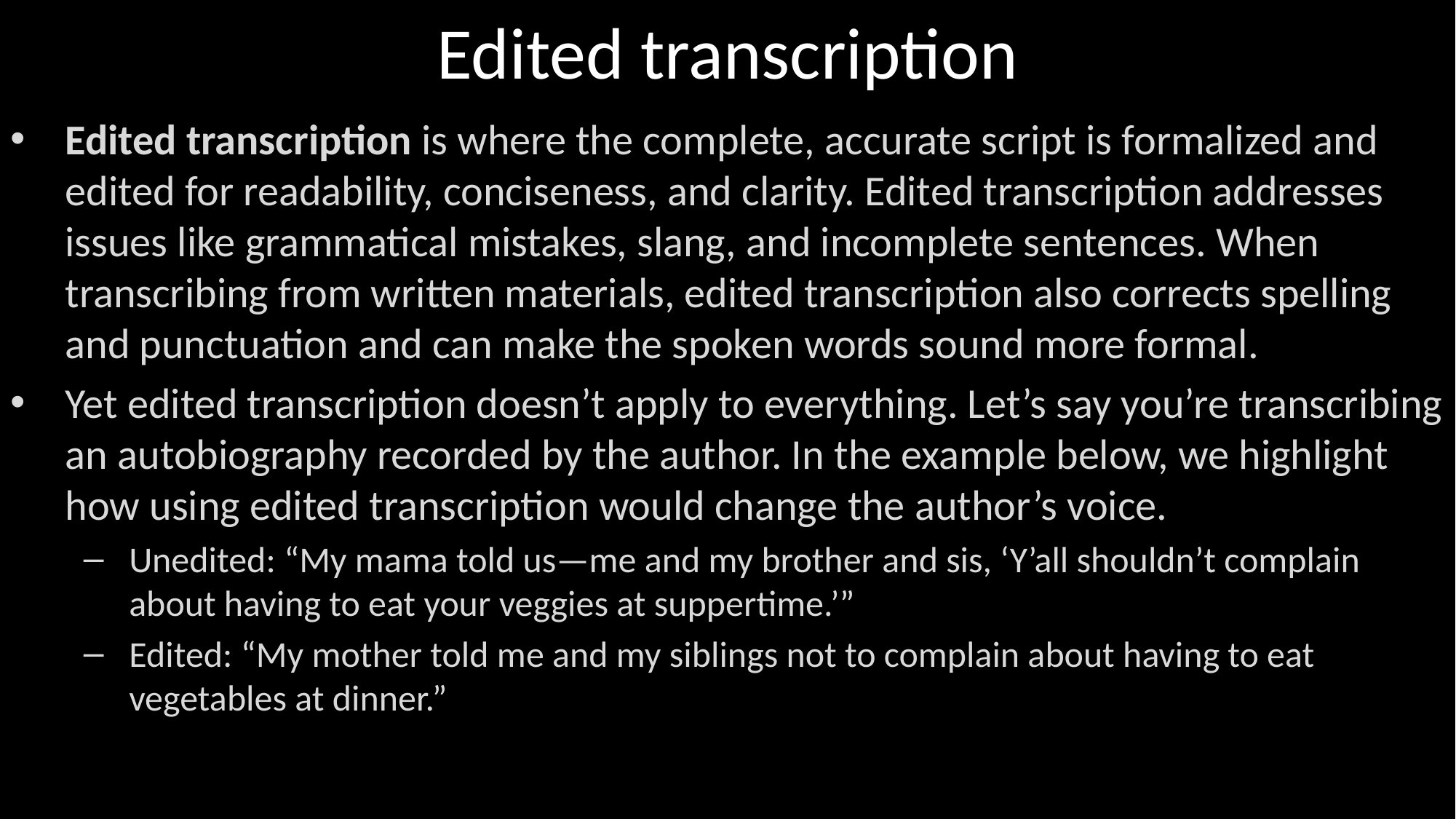

# Edited transcription
Edited transcription is where the complete, accurate script is formalized and edited for readability, conciseness, and clarity. Edited transcription addresses issues like grammatical mistakes, slang, and incomplete sentences. When transcribing from written materials, edited transcription also corrects spelling and punctuation and can make the spoken words sound more formal.
Yet edited transcription doesn’t apply to everything. Let’s say you’re transcribing an autobiography recorded by the author. In the example below, we highlight how using edited transcription would change the author’s voice.
Unedited: “My mama told us—me and my brother and sis, ‘Y’all shouldn’t complain about having to eat your veggies at suppertime.’”
Edited: “My mother told me and my siblings not to complain about having to eat vegetables at dinner.”